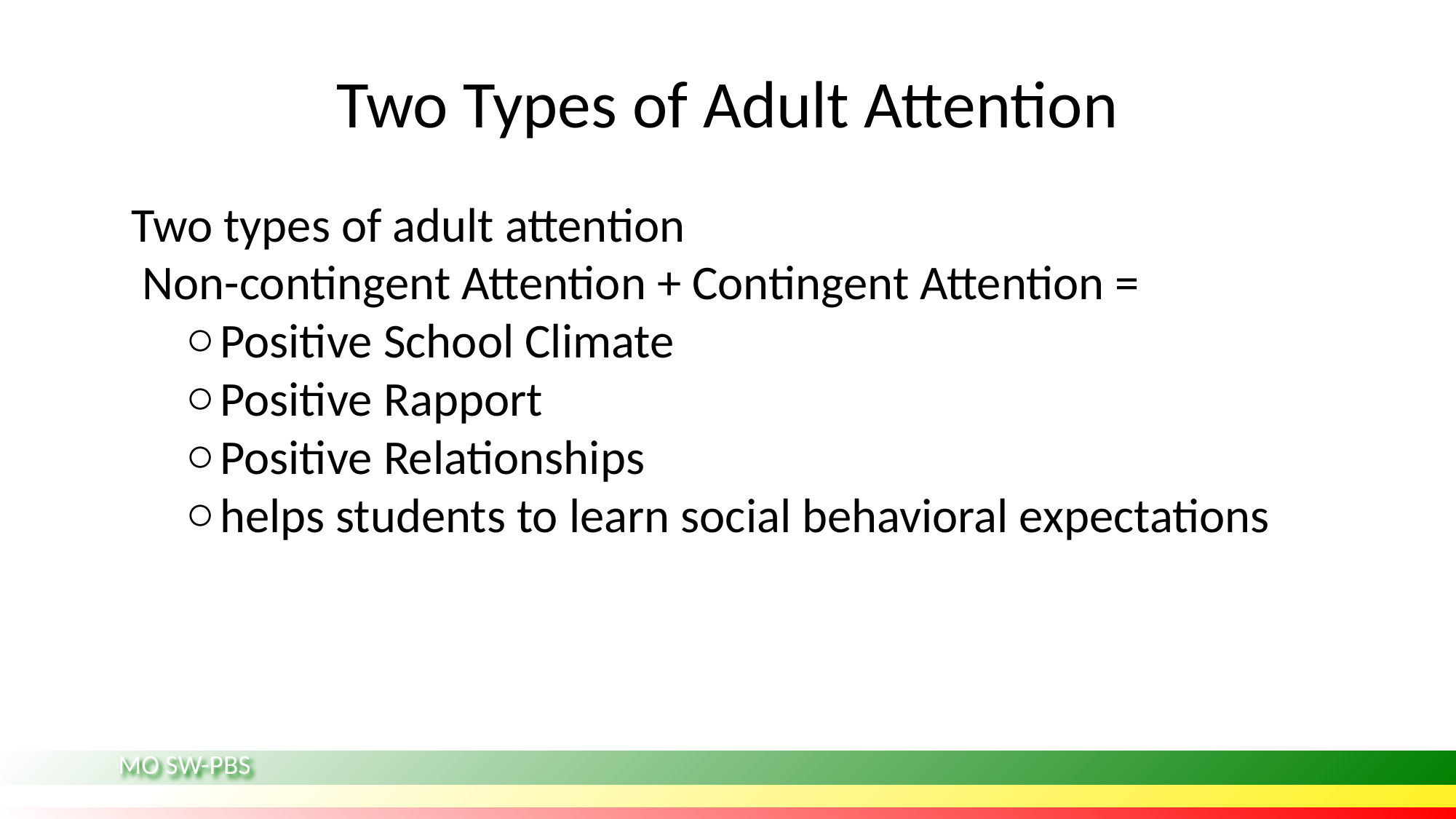

# Two Types of Adult Attention
Two types of adult attention
 Non-contingent Attention + Contingent Attention =
Positive School Climate
Positive Rapport
Positive Relationships
helps students to learn social behavioral expectations